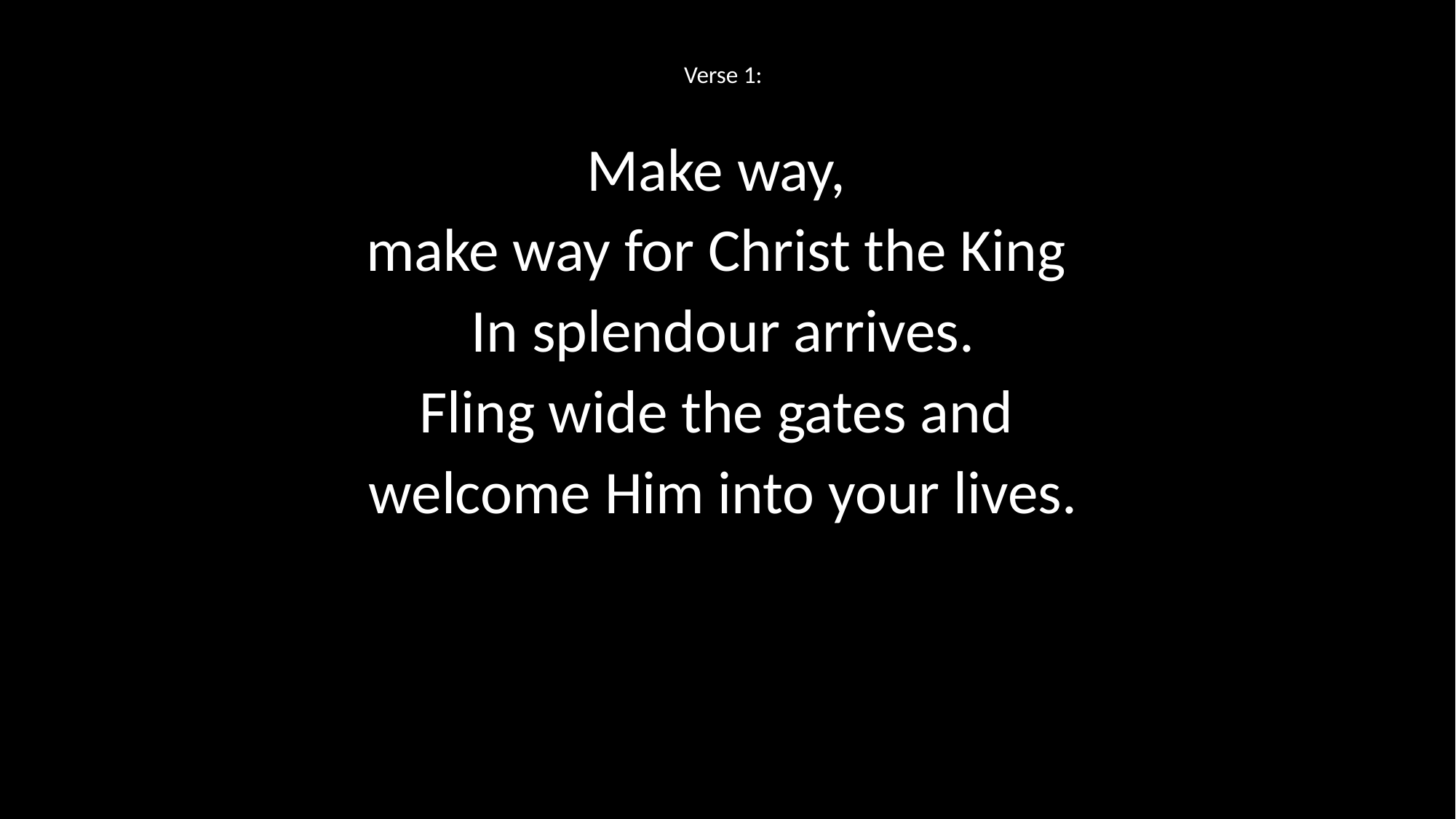

Verse 1:

Make way,
make way for Christ the King
In splendour arrives.
Fling wide the gates and
welcome Him into your lives.

#